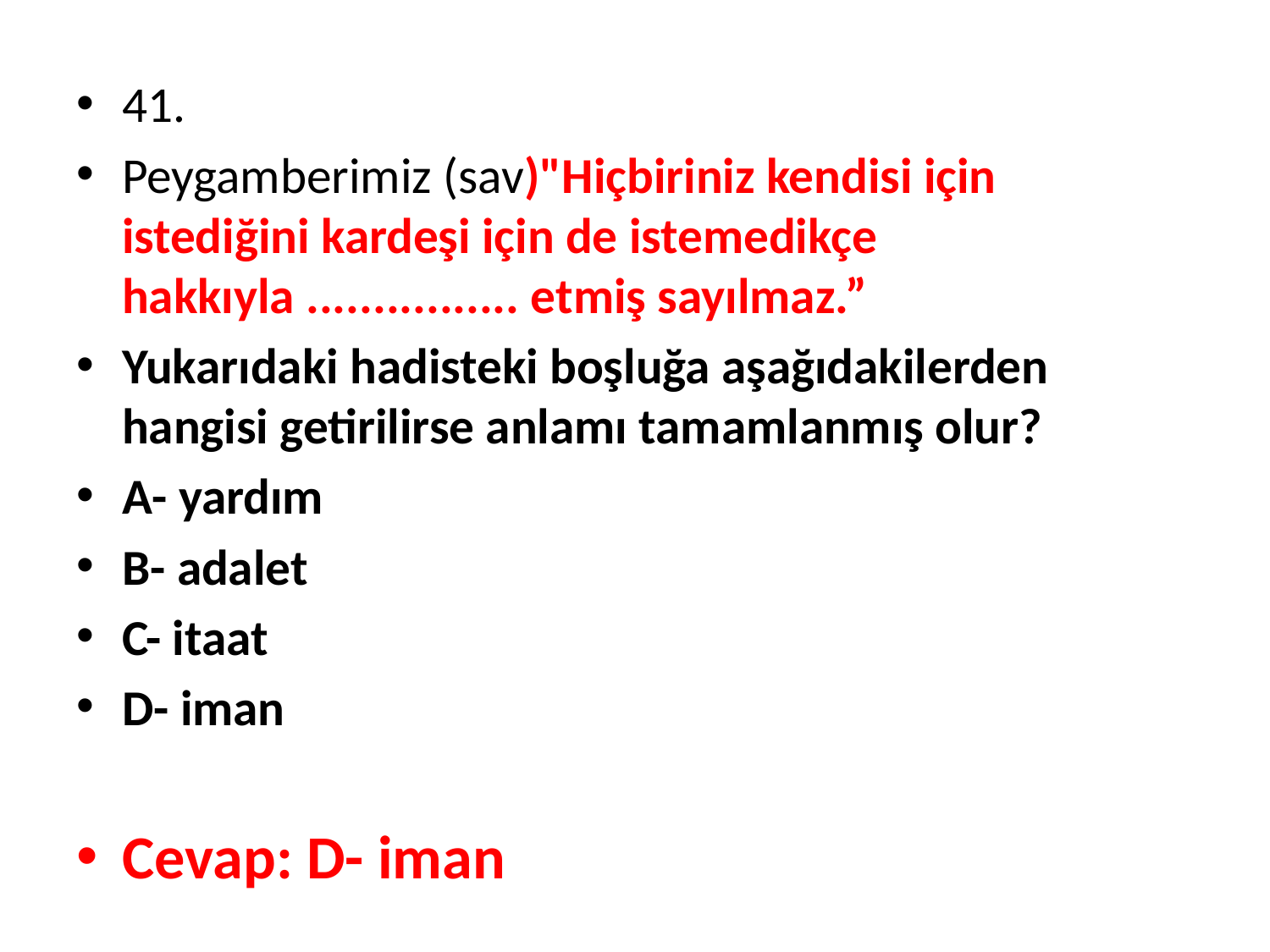

41.
Peygamberimiz (sav)"Hiçbiriniz kendisi için istediğini kardeşi için de istemedikçe hakkıyla ................ etmiş sayılmaz.”
Yukarıdaki hadisteki boşluğa aşağıdakilerden hangisi getirilirse anlamı tamamlanmış olur?
A- yardım
B- adalet
C- itaat
D- iman

Cevap: D- iman